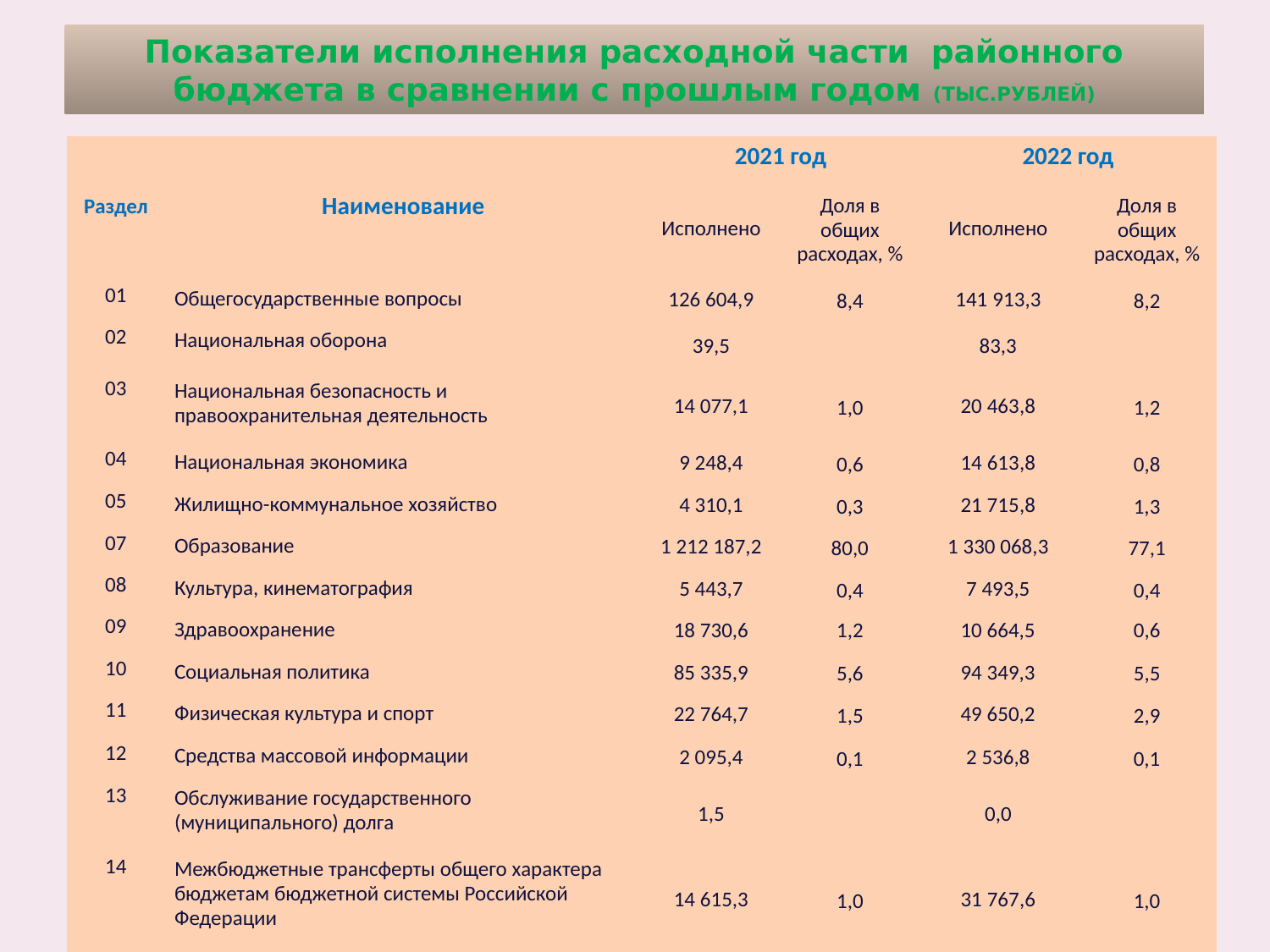

Показатели исполнения расходной части  районного бюджета в сравнении с прошлым годом (ТЫС.РУБЛЕЙ)
| Раздел | Наименование | 2021 год |  | 2022 год |  |
| --- | --- | --- | --- | --- | --- |
|  |  | Исполнено | Доля в общих расходах, % | Исполнено | Доля в общих расходах, % |
| 01 | Общегосударственные вопросы | 126 604,9 | 8,4 | 141 913,3 | 8,2 |
| 02 | Национальная оборона | 39,5 |  | 83,3 |  |
| 03 | Национальная безопасность и правоохранительная деятельность | 14 077,1 | 1,0 | 20 463,8 | 1,2 |
| 04 | Национальная экономика | 9 248,4 | 0,6 | 14 613,8 | 0,8 |
| 05 | Жилищно-коммунальное хозяйство | 4 310,1 | 0,3 | 21 715,8 | 1,3 |
| 07 | Образование | 1 212 187,2 | 80,0 | 1 330 068,3 | 77,1 |
| 08 | Культура, кинематография | 5 443,7 | 0,4 | 7 493,5 | 0,4 |
| 09 | Здравоохранение | 18 730,6 | 1,2 | 10 664,5 | 0,6 |
| 10 | Социальная политика | 85 335,9 | 5,6 | 94 349,3 | 5,5 |
| 11 | Физическая культура и спорт | 22 764,7 | 1,5 | 49 650,2 | 2,9 |
| 12 | Средства массовой информации | 2 095,4 | 0,1 | 2 536,8 | 0,1 |
| 13 | Обслуживание государственного (муниципального) долга | 1,5 |  | 0,0 |  |
| 14 | Межбюджетные трансферты общего характера бюджетам бюджетной системы Российской Федерации | 14 615,3 | 1,0 | 31 767,6 | 1,0 |
|  | ВСЕГО | 1 515 454,3 | 100 | 1 725 320,2 | 100 |